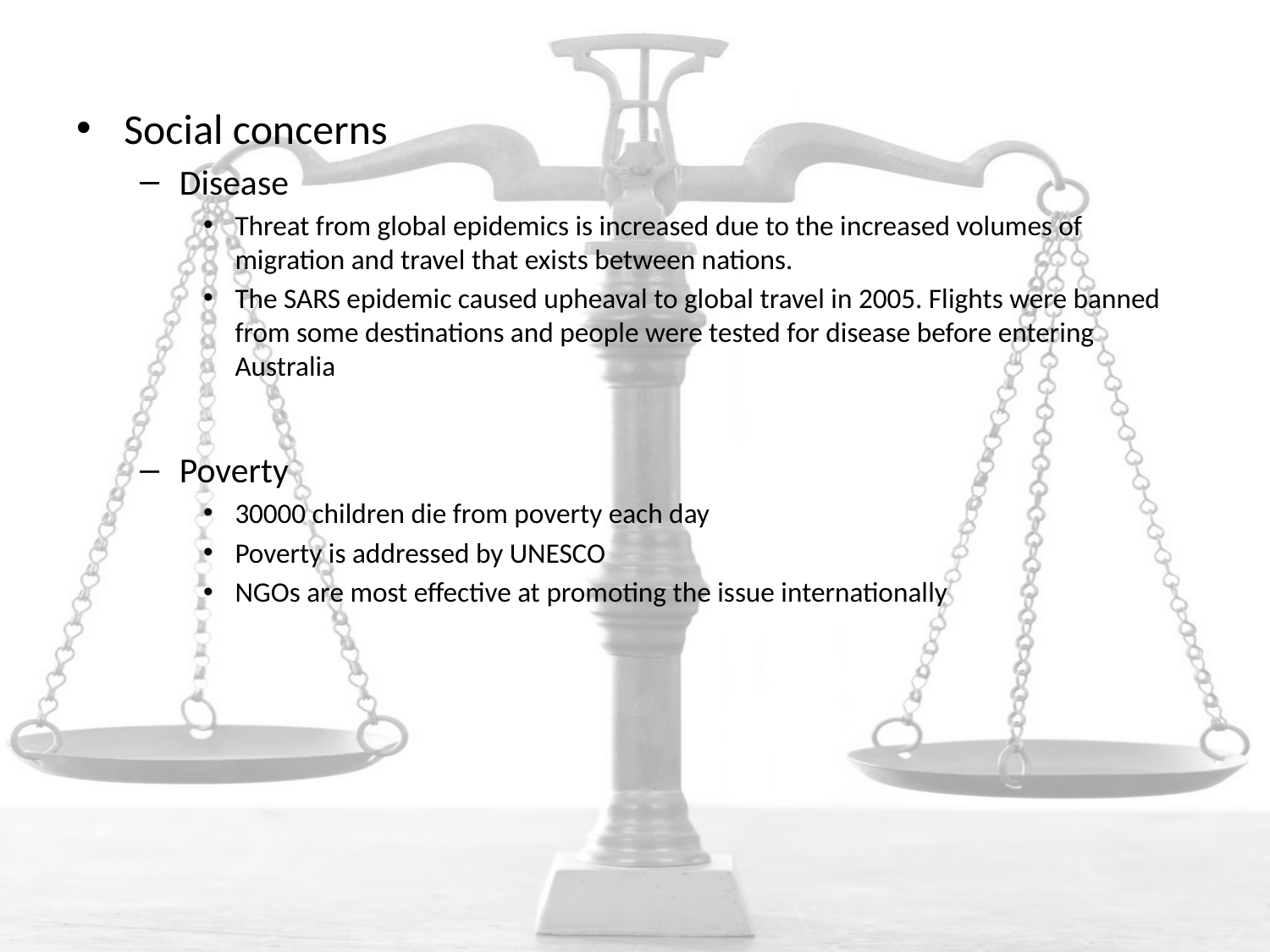

Social concerns
Disease
Threat from global epidemics is increased due to the increased volumes of migration and travel that exists between nations.
The SARS epidemic caused upheaval to global travel in 2005. Flights were banned from some destinations and people were tested for disease before entering Australia

Poverty
30000 children die from poverty each day
Poverty is addressed by UNESCO
NGOs are most effective at promoting the issue internationally